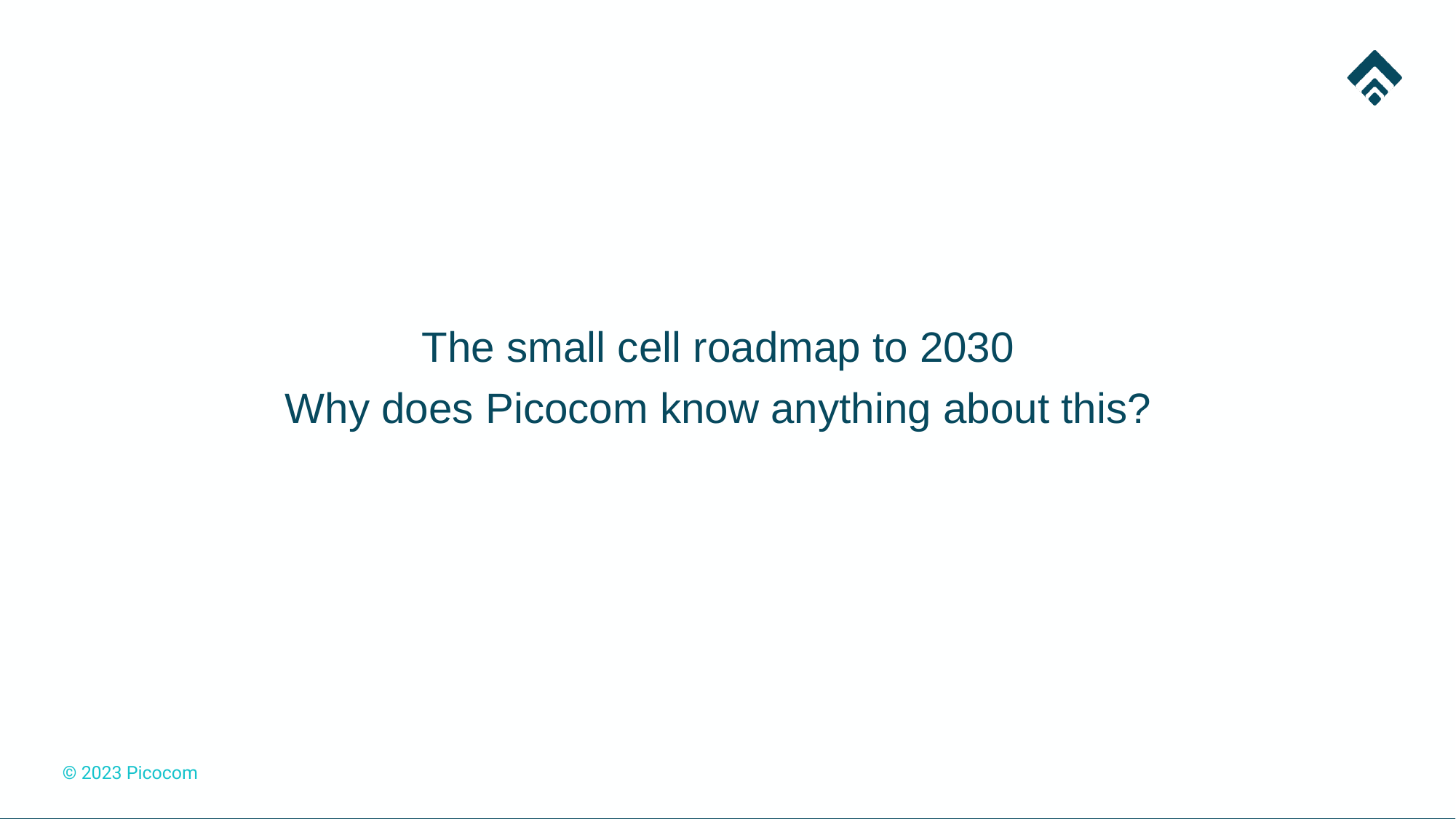

The small cell roadmap to 2030
Why does Picocom know anything about this?

© 2023 Picocom